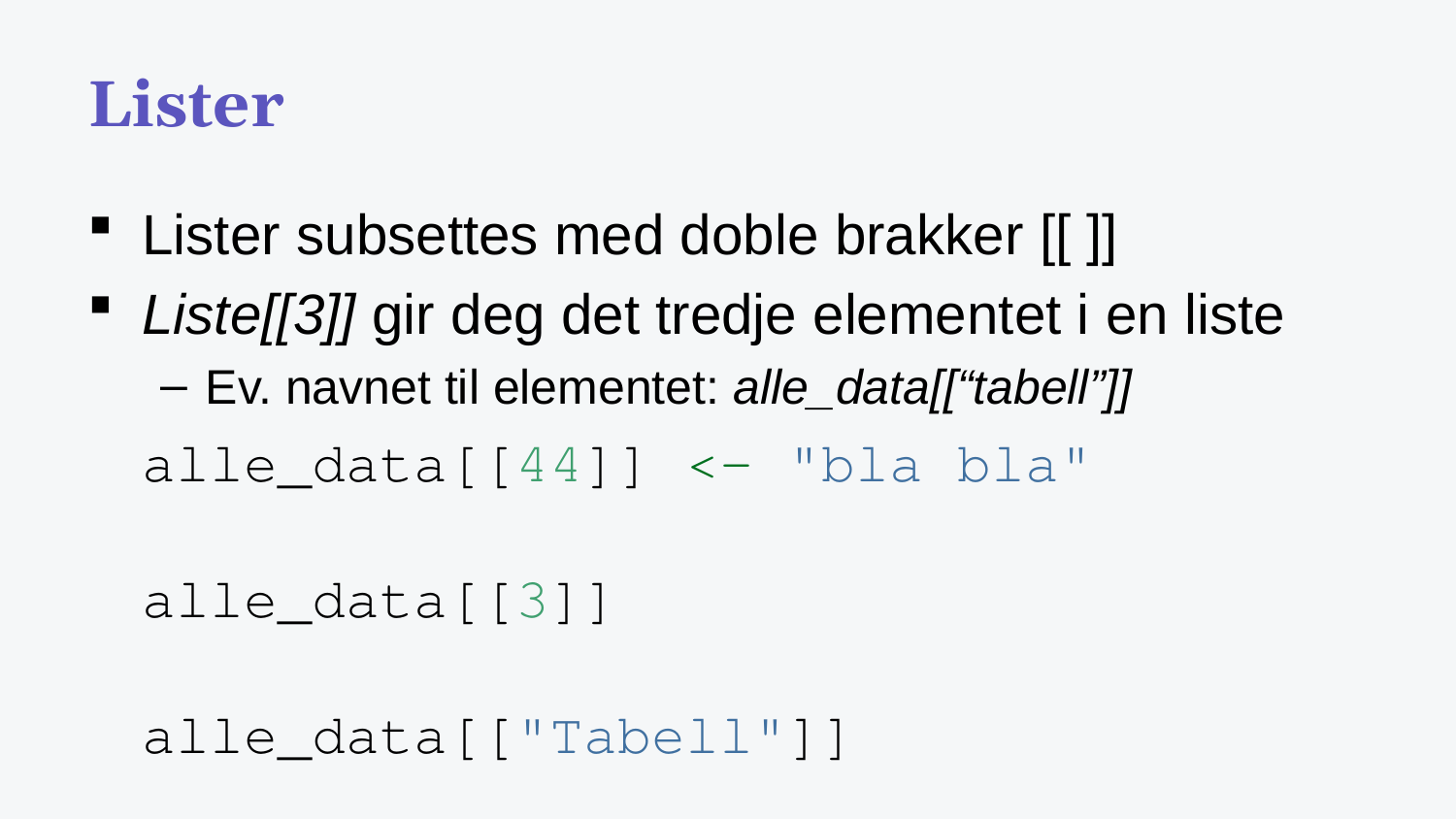

# Lister
Lister subsettes med doble brakker [[ ]]
Liste[[3]] gir deg det tredje elementet i en liste
Ev. navnet til elementet: alle_data[[“tabell”]]
alle_data[[44]] <- "bla bla"
alle_data[[3]]
alle_data[["Tabell"]]